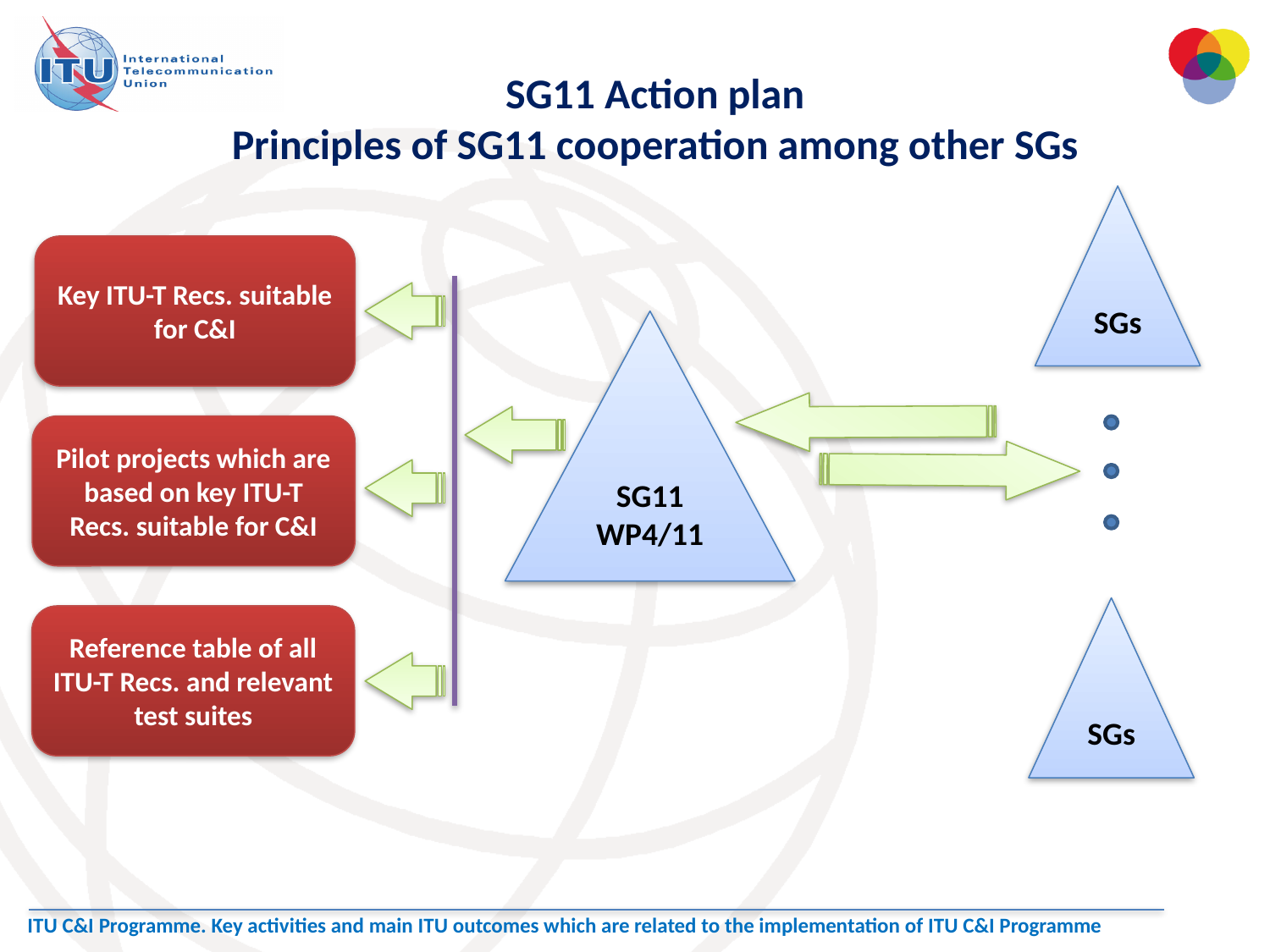

SG11 Action plan
Principles of SG11 cooperation among other SGs
SGs
Key ITU-T Recs. suitable for C&I

SG11
WP4/11

Pilot projects which are
based on key ITU-T Recs. suitable for C&I

SGs
Reference table of all ITU-T Recs. and relevant test suites